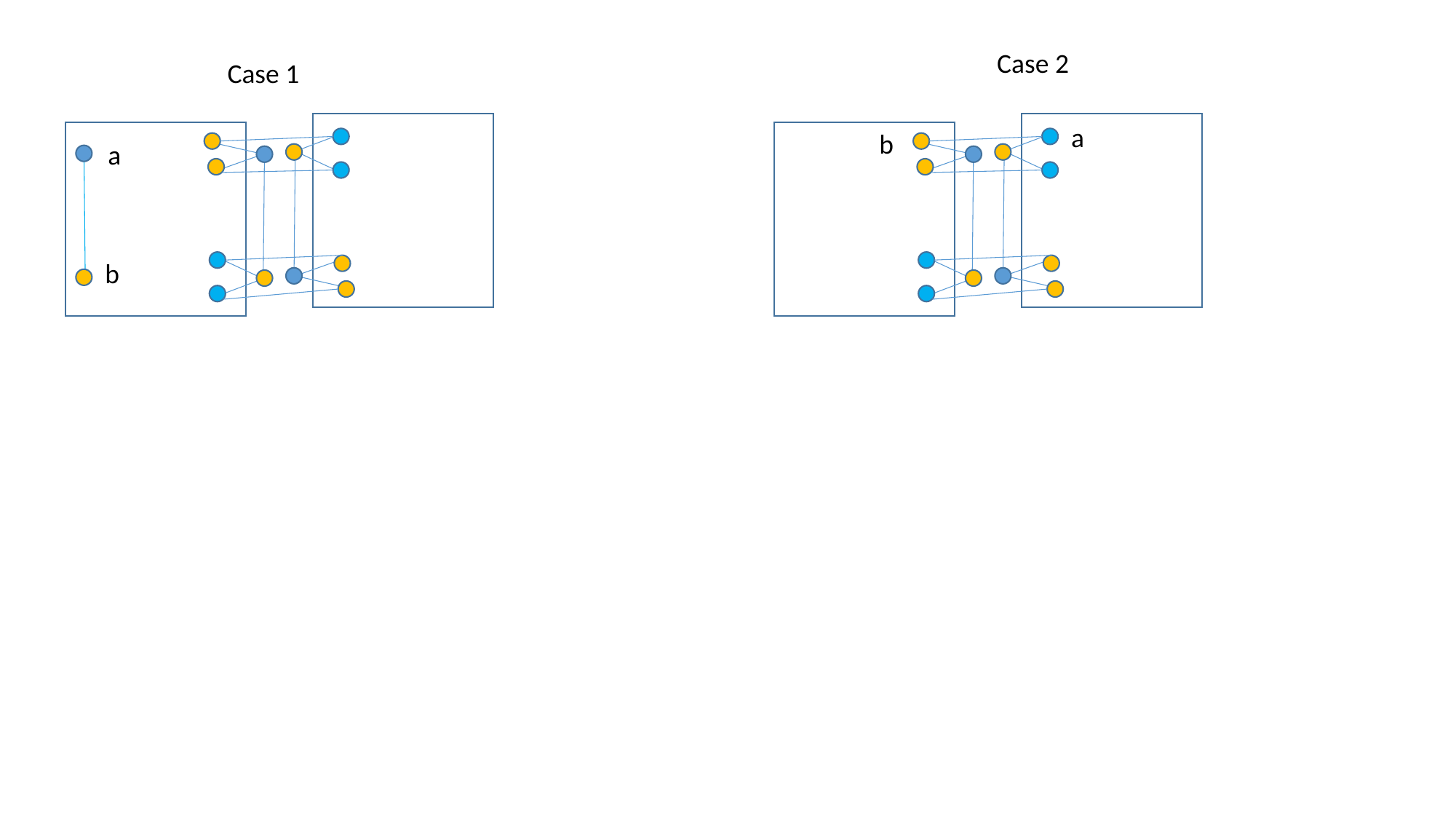

Case 2
Case 1

a
b

a

b